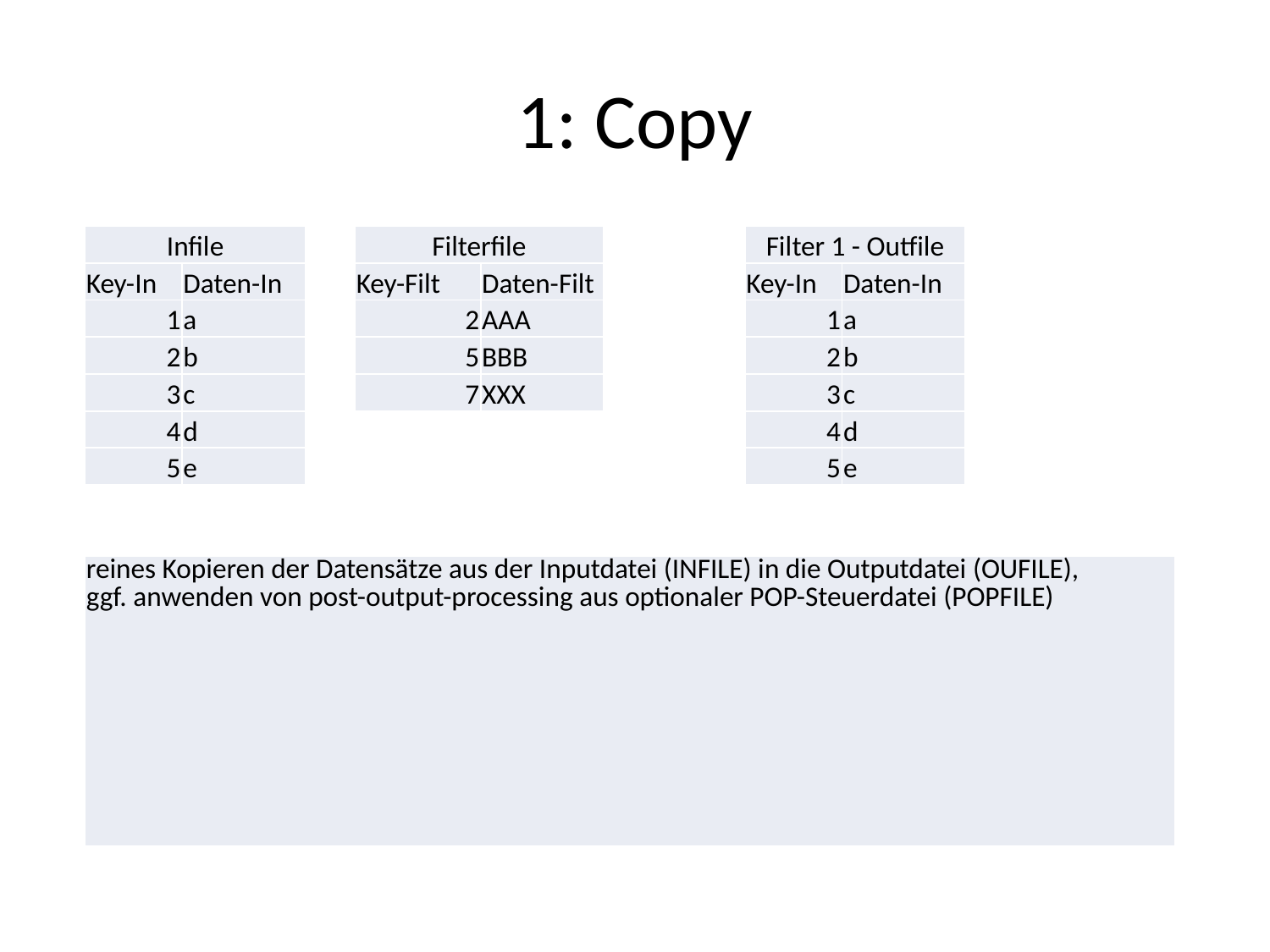

# 1: Copy
| Infile |  |
| --- | --- |
| Key-In | Daten-In |
| 1 | a |
| 2 | b |
| 3 | c |
| 4 | d |
| 5 | e |
| Filterfile |  |
| --- | --- |
| Key-Filt | Daten-Filt |
| 2 | AAA |
| 5 | BBB |
| 7 | XXX |
| Filter 1 - Outfile |  |
| --- | --- |
| Key-In | Daten-In |
| 1 | a |
| 2 | b |
| 3 | c |
| 4 | d |
| 5 | e |
| reines Kopieren der Datensätze aus der Inputdatei (INFILE) in die Outputdatei (OUFILE), ggf. anwenden von post-output-processing aus optionaler POP-Steuerdatei (POPFILE) |
| --- |